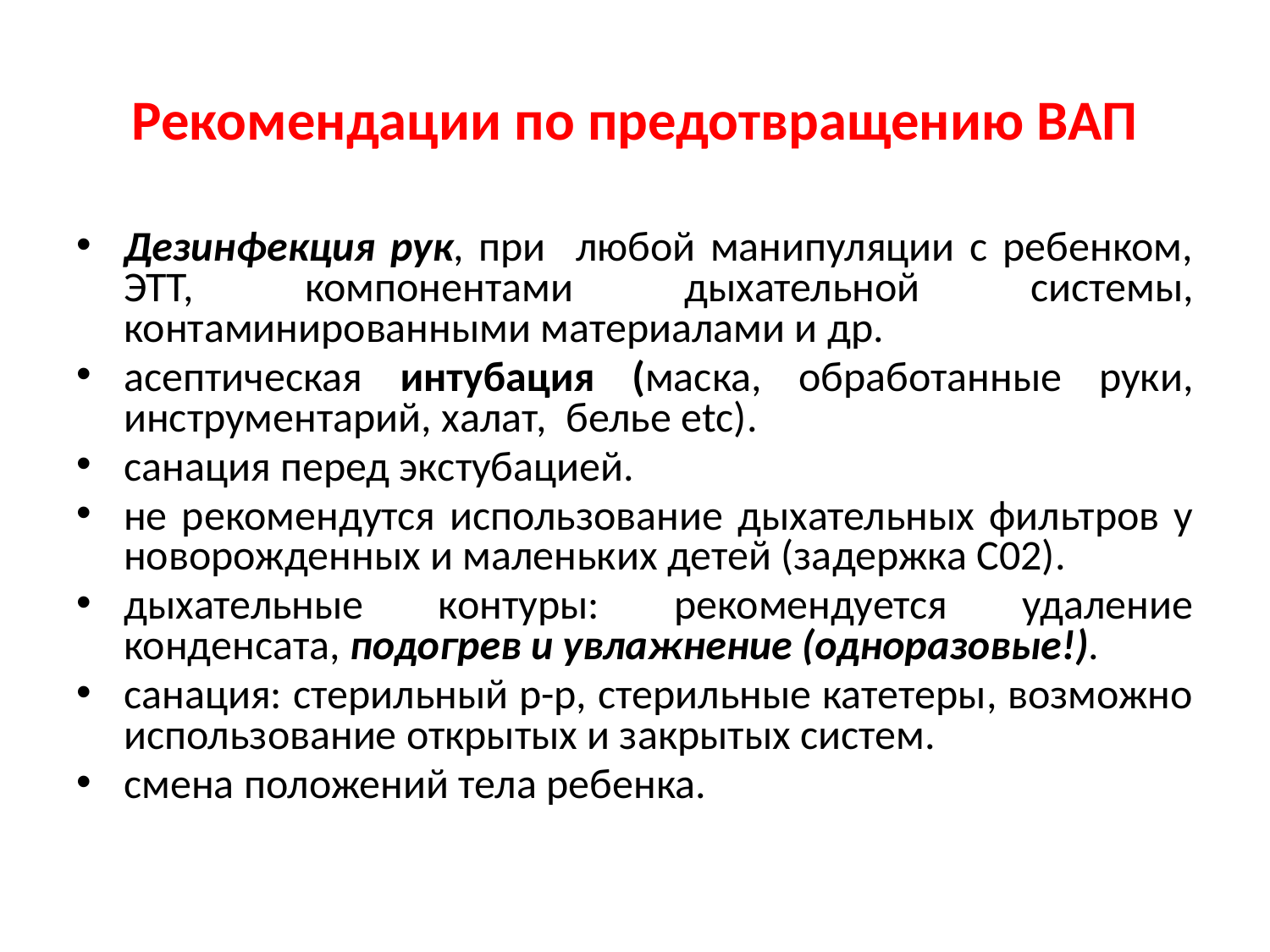

# Рекомендации по предотвращению ВАП
Дезинфекция рук, при  любой манипуляции с ребенком, ЭТТ, компонентами дыхательной системы, контаминированными материалами и др.
асептическая интубация (маска, обработанные руки, инструментарий, халат,  белье etc).
санация перед экстубацией.
не рекомендутся использование дыхательных фильтров у новорожденных и маленьких детей (задержка С02).
дыхательные контуры: рекомендуется удаление конденсата, подогрев и увлажнение (одноразовые!).
санация: стерильный р-р, стерильные катетеры, возможно использование открытых и закрытых систем.
смена положений тела ребенка.